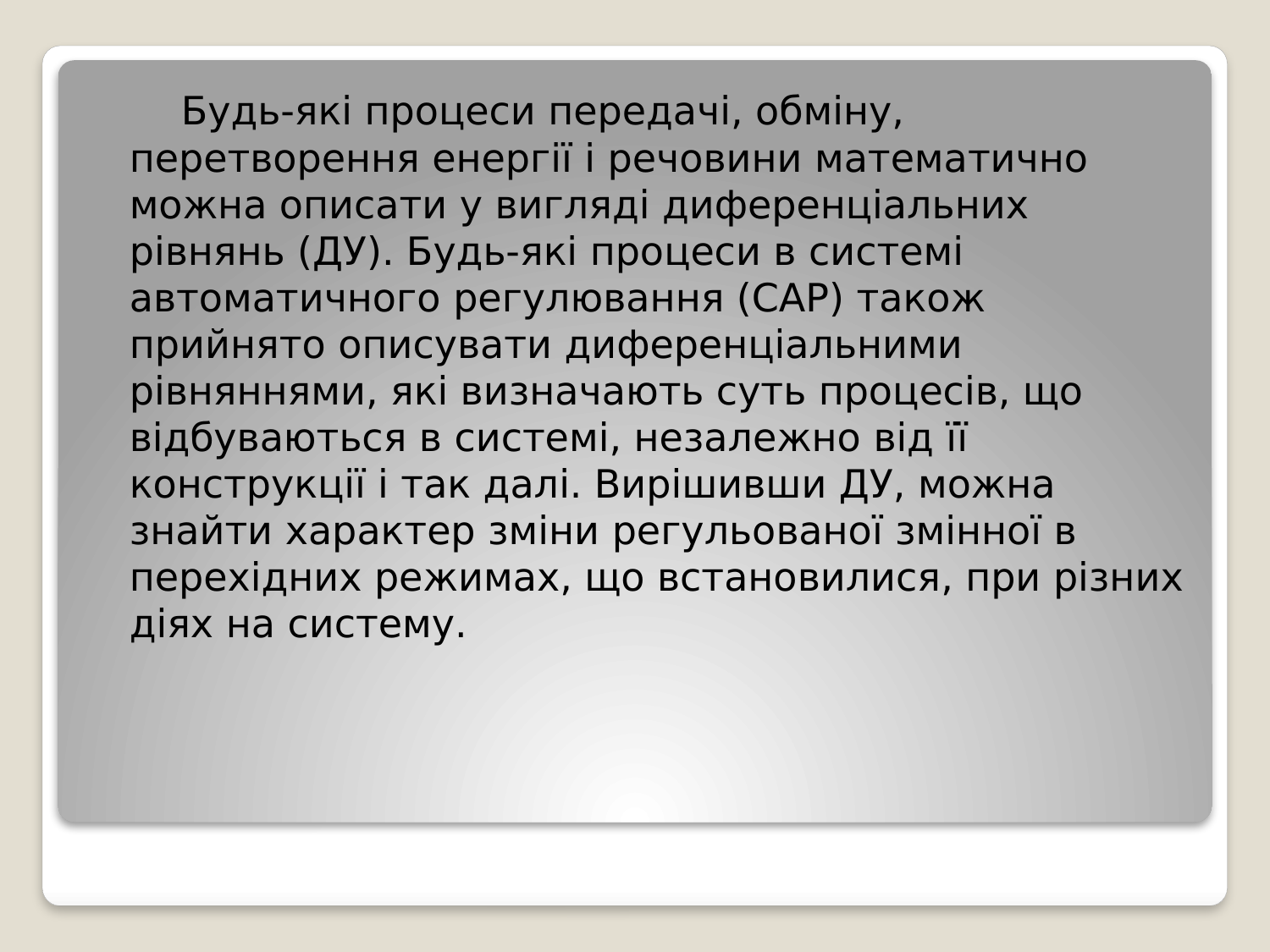

Будь-які процеси передачі, обміну, перетворення енергії і речовини математично можна описати у вигляді диференціальних рівнянь (ДУ). Будь-які процеси в системі автоматичного регулювання (САР) також прийнято описувати диференціальними рівняннями, які визначають суть процесів, що відбуваються в системі, незалежно від її конструкції і так далі. Вирішивши ДУ, можна знайти характер зміни регульованої змінної в перехідних режимах, що встановилися, при різних діях на систему.
#